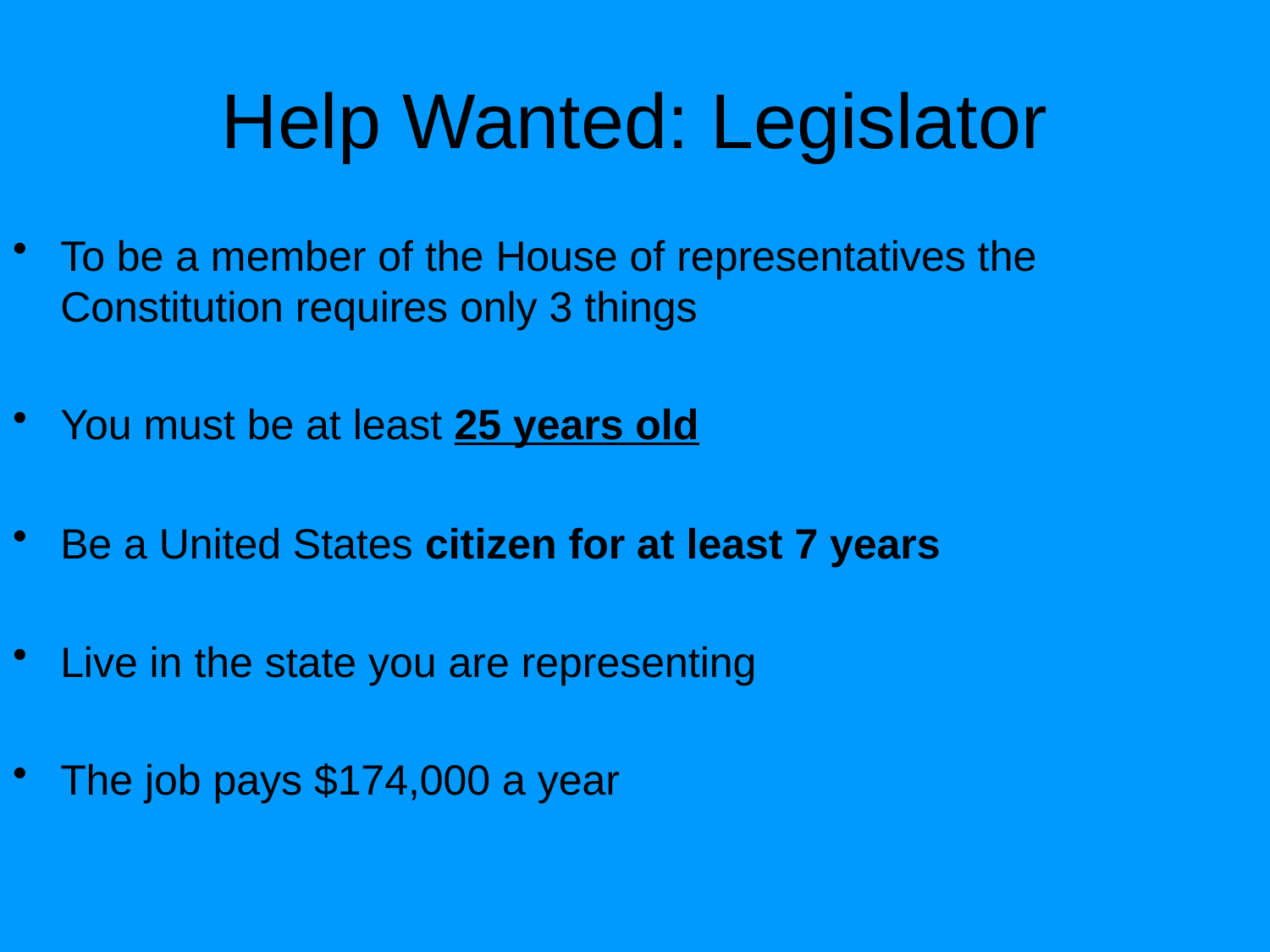

# Help Wanted: Legislator
To be a member of the House of representatives the Constitution requires only 3 things

You must be at least 25 years old

Be a United States citizen for at least 7 years

Live in the state you are representing

The job pays $174,000 a year